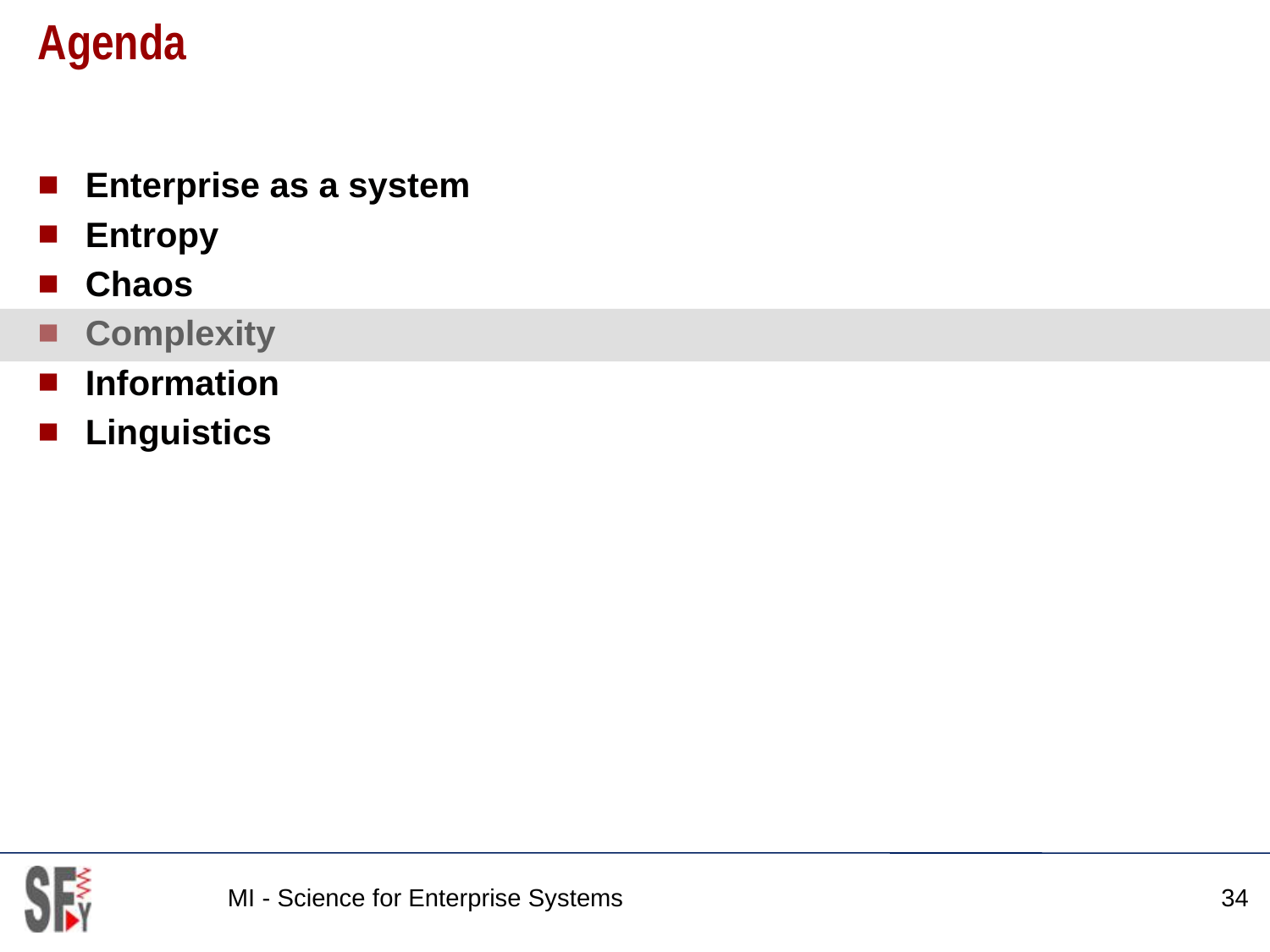

# Agenda
Enterprise as a system
Entropy
Chaos
Complexity
Information
Linguistics

MI - Science for Enterprise Systems
34